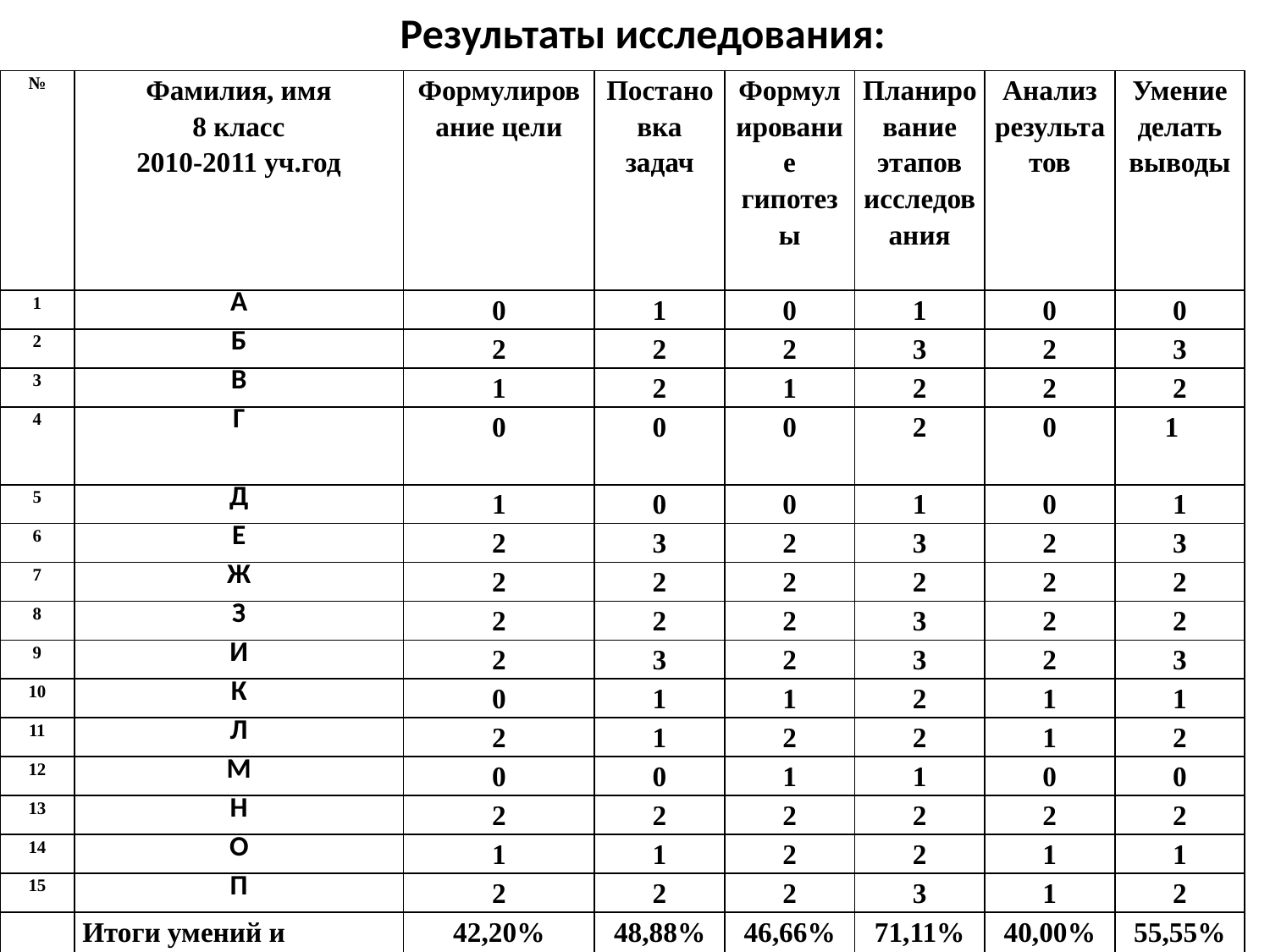

Результаты исследования:
| № | Фамилия, имя 8 класс 2010-2011 уч.год | Формулирование цели | Постановка задач | Формулирование гипотезы | Планирование этапов исследования | Анализ результатов | Умение делать выводы |
| --- | --- | --- | --- | --- | --- | --- | --- |
| 1 | А | 0 | 1 | 0 | 1 | 0 | 0 |
| 2 | Б | 2 | 2 | 2 | 3 | 2 | 3 |
| 3 | В | 1 | 2 | 1 | 2 | 2 | 2 |
| 4 | Г | 0 | 0 | 0 | 2 | 0 | 1 |
| 5 | Д | 1 | 0 | 0 | 1 | 0 | 1 |
| 6 | Е | 2 | 3 | 2 | 3 | 2 | 3 |
| 7 | Ж | 2 | 2 | 2 | 2 | 2 | 2 |
| 8 | З | 2 | 2 | 2 | 3 | 2 | 2 |
| 9 | И | 2 | 3 | 2 | 3 | 2 | 3 |
| 10 | К | 0 | 1 | 1 | 2 | 1 | 1 |
| 11 | Л | 2 | 1 | 2 | 2 | 1 | 2 |
| 12 | М | 0 | 0 | 1 | 1 | 0 | 0 |
| 13 | Н | 2 | 2 | 2 | 2 | 2 | 2 |
| 14 | О | 1 | 1 | 2 | 2 | 1 | 1 |
| 15 | П | 2 | 2 | 2 | 3 | 1 | 2 |
|  | Итоги умений и навыков | 42,20% | 48,88% | 46,66% | 71,11% | 40,00% | 55,55% |

| № | Фамилия, имя 8 класс 2010-2011 уч.год | Формулирование цели | Постановка задач | Формулирование гипотезы | Планирование этапов исследования | Анализ результатов | Умение делать выводы |
| --- | --- | --- | --- | --- | --- | --- | --- |
| 1 | Айплатов Артём | 0 | 1 | 0 | 1 | 0 | 0 |
| 2 | Девятилова Екатерина | 2 | 2 | 2 | 3 | 2 | 3 |
| 3 | Дмитриева Татьяна | 1 | 2 | 1 | 2 | 2 | 2 |
| 4 | Еманаев Артем | 0 | 0 | 0 | 2 | 0 | 1 1 |
| 5 | Замятин Илья | 1 | 0 | 0 | 1 | 0 | 1 |
| 6 | Ивантаева Анна | 2 | 3 | 2 | 3 | 2 | 3 |
| 7 | Канашин Владислав | 2 | 2 | 2 | 2 | 2 | 2 |
| 8 | Крюков Иван | 2 | 2 | 2 | 3 | 2 | 2 |
| 9 | Лысикова Дарина | 2 | 3 | 2 | 3 | 2 | 3 |
| 10 | Маштакова Юлия | 0 | 1 | 1 | 2 | 1 | 1 |
| 11 | Поликарпов Алексей | 2 | 1 | 2 | 2 | 1 | 2 |
| 12 | Самигуллин Рустам | 0 | 0 | 1 | 1 | 0 | 0 |
| 13 | Тупанов Александр | 2 | 2 | 2 | 2 | 2 | 2 |
| 14 | Шубина Мария | 1 | 1 | 2 | 2 | 1 | 1 |
| 15 | Шубёнкина Дарья | 2 | 2 | 2 | 3 | 1 | 2 |
|  | Итоги умений и навыков | 42,20% | 48,88% | 46,66% | 71,11% | 40,00% | 55,55% |